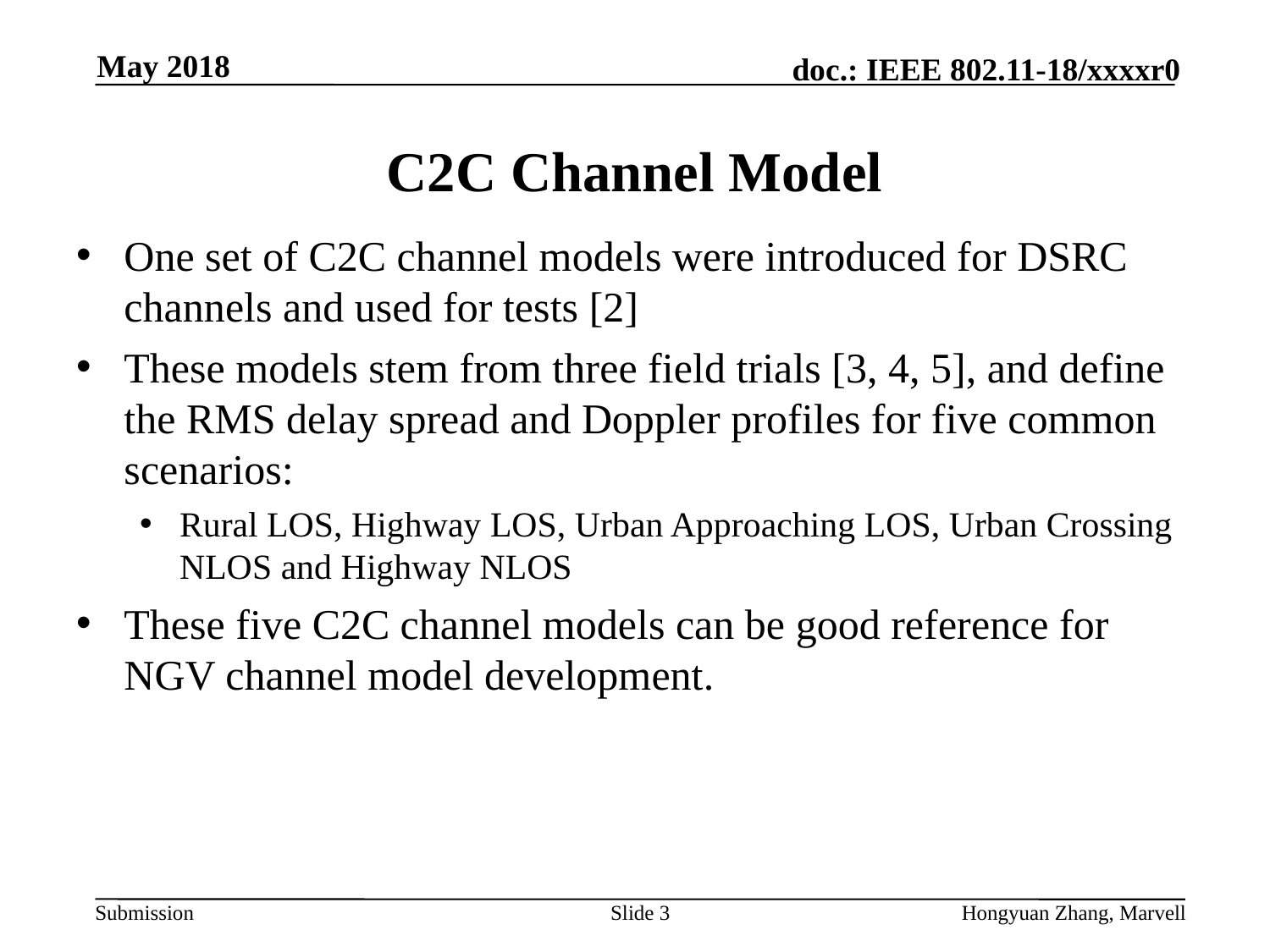

May 2018
# C2C Channel Model
One set of C2C channel models were introduced for DSRC channels and used for tests [2]
These models stem from three field trials [3, 4, 5], and define the RMS delay spread and Doppler profiles for five common scenarios:
Rural LOS, Highway LOS, Urban Approaching LOS, Urban Crossing NLOS and Highway NLOS
These five C2C channel models can be good reference for NGV channel model development.
Slide 3
Hongyuan Zhang, Marvell